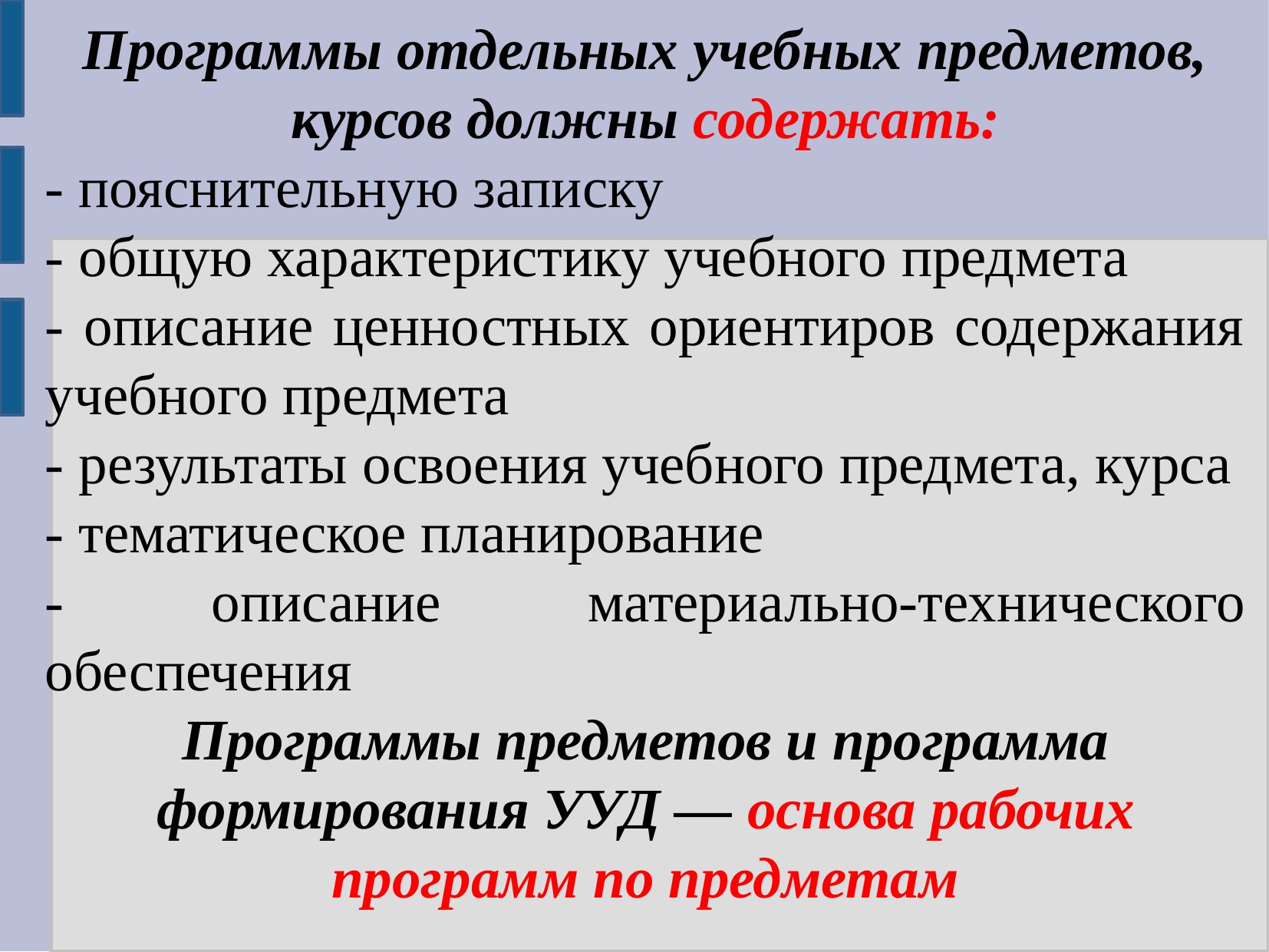

Программы отдельных учебных предметов, курсов должны содержать:
- пояснительную записку
- общую характеристику учебного предмета
- описание ценностных ориентиров содержания учебного предмета
- результаты освоения учебного предмета, курса
- тематическое планирование
- описание материально-технического обеспечения
Программы предметов и программа формирования УУД — основа рабочих программ по предметам